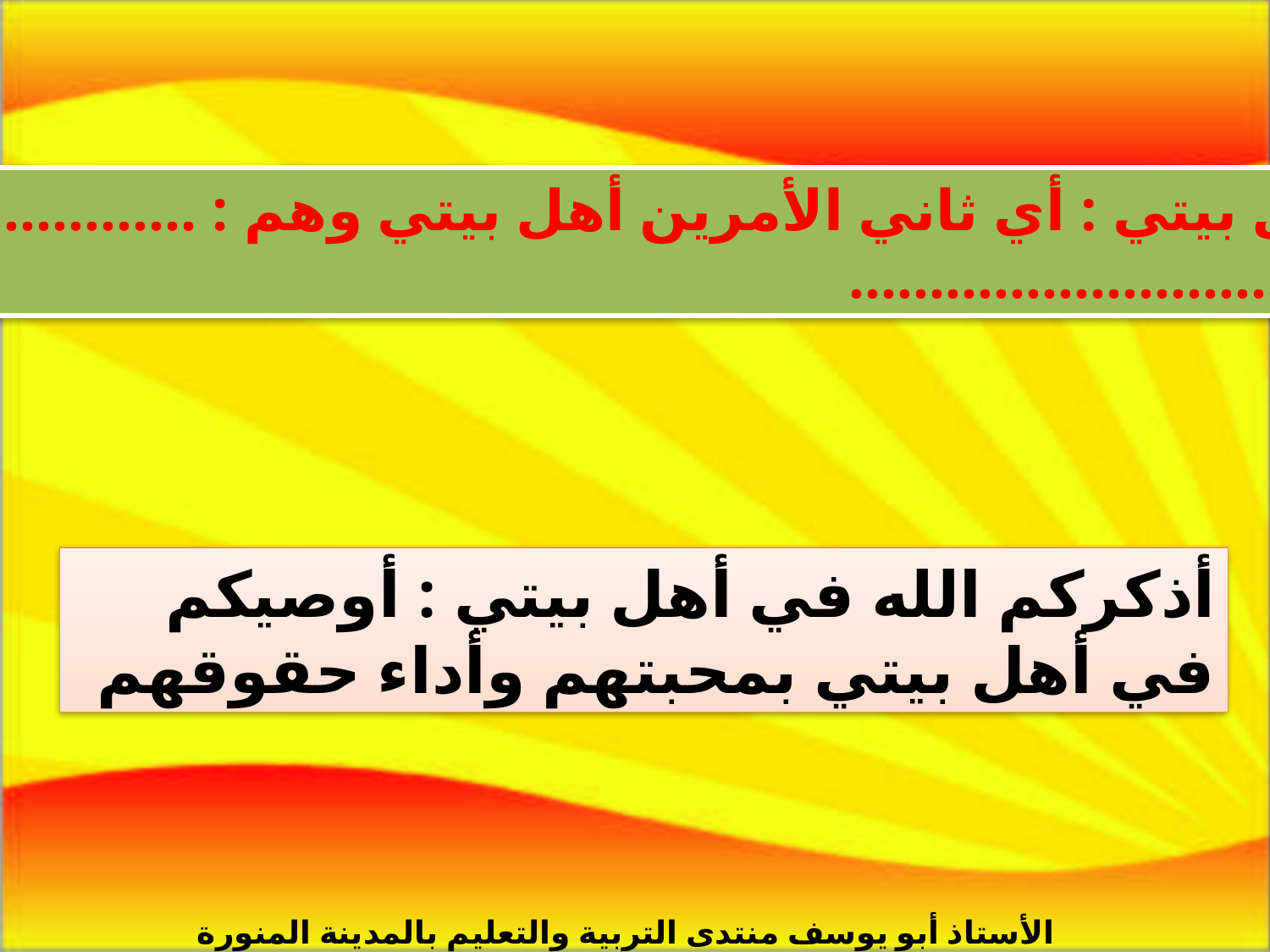

وأهل بيتي : أي ثاني الأمرين أهل بيتي وهم : ..................
..................................
أذكركم الله في أهل بيتي : أوصيكم في أهل بيتي بمحبتهم وأداء حقوقهم
الأستاذ أبو يوسف منتدى التربية والتعليم بالمدينة المنورة